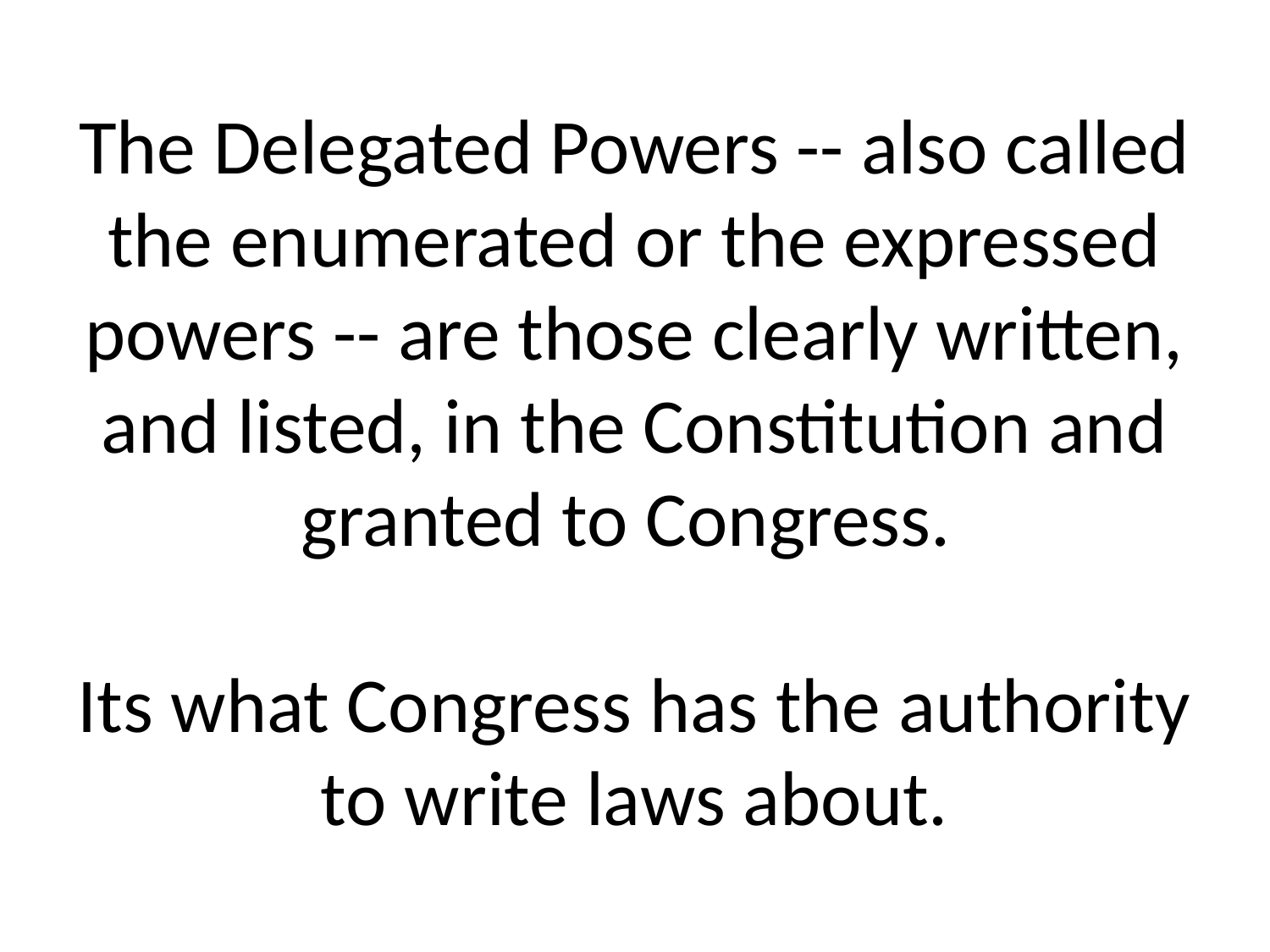

# The Delegated Powers -- also called the enumerated or the expressed powers -- are those clearly written, and listed, in the Constitution and granted to Congress. Its what Congress has the authority to write laws about.